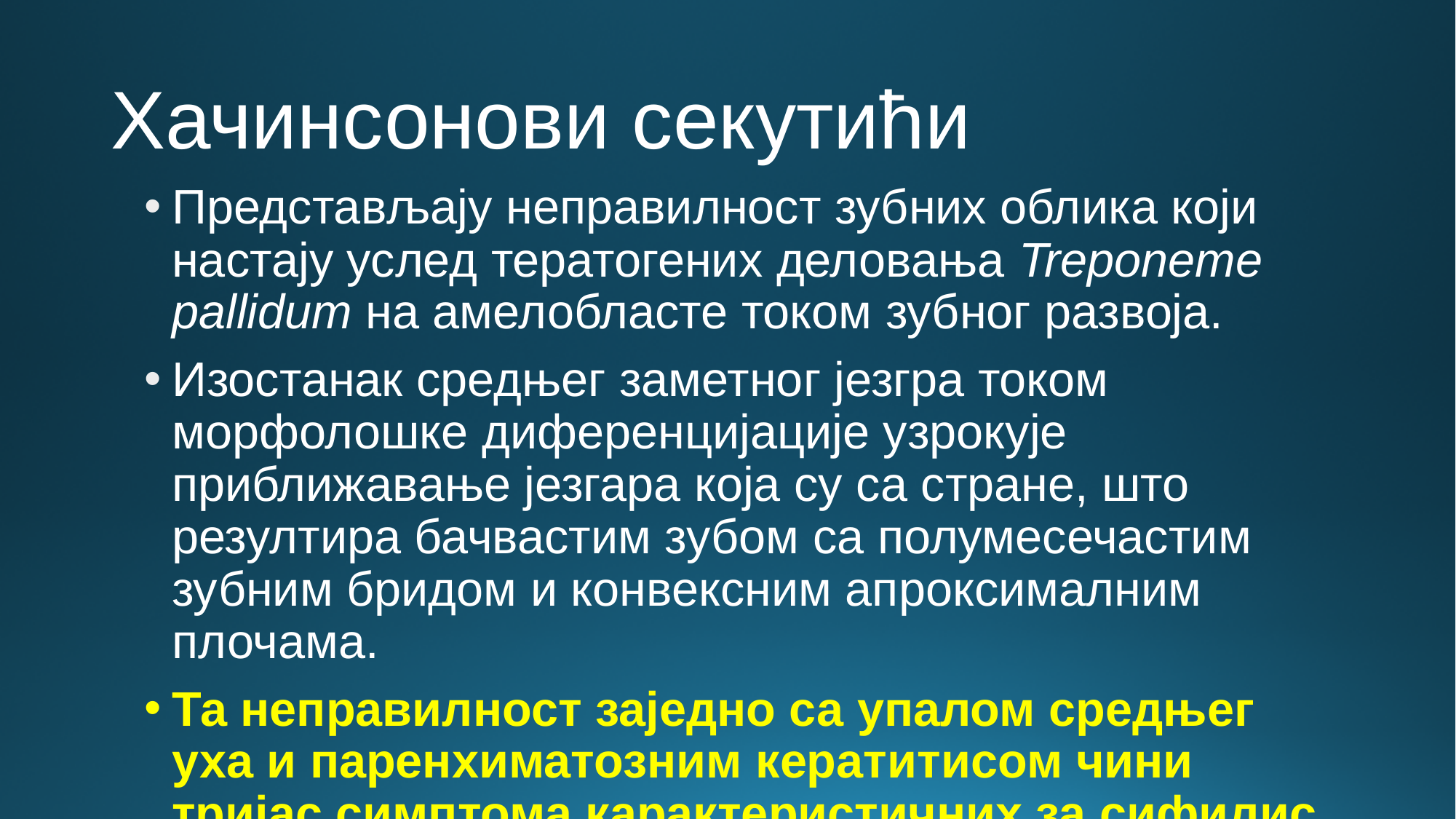

# Хачинсонови секутићи
Представљају неправилност зубних облика који настају услед тератогених деловања Treponeme pallidum на амелобласте током зубног развоја.
Изостанак средњег заметног језгра током морфолошке диференцијације узрокује приближавање језгара која су са стране, што резултира бачвастим зубом са полумесечастим зубним бридом и конвексним апроксималним плочама.
Та неправилност заједно са упалом средњег уха и паренхиматозним кератитисом чини тријас симптома карактеристичних за сифилис.